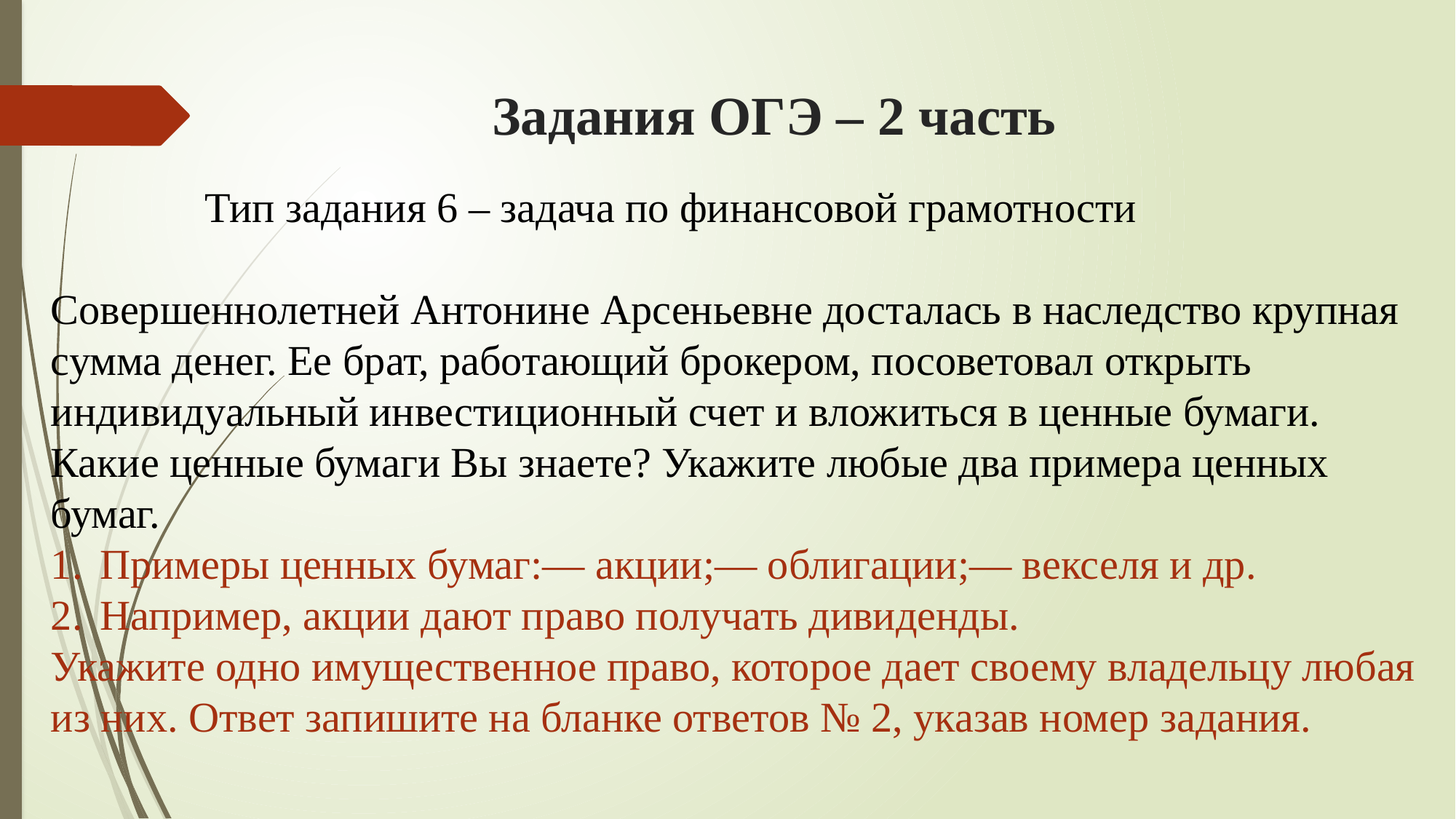

# Задания ОГЭ – 2 часть
             Тип задания 6 – задача по финансовой грамотности

Совершеннолетней Антонине Арсеньевне досталась в наследство крупная сумма денег. Ее брат, работающий брокером, посоветовал открыть индивидуальный инвестиционный счет и вложиться в ценные бумаги.
Какие ценные бумаги Вы знаете? Укажите любые два примера ценных бумаг.
1.  Примеры ценных бумаг:— акции;— облигации;— векселя и др.
2.  Например, акции дают право получать дивиденды.
Укажите одно имущественное право, которое дает своему владельцу любая из них. Ответ запишите на бланке ответов № 2, указав номер задания.